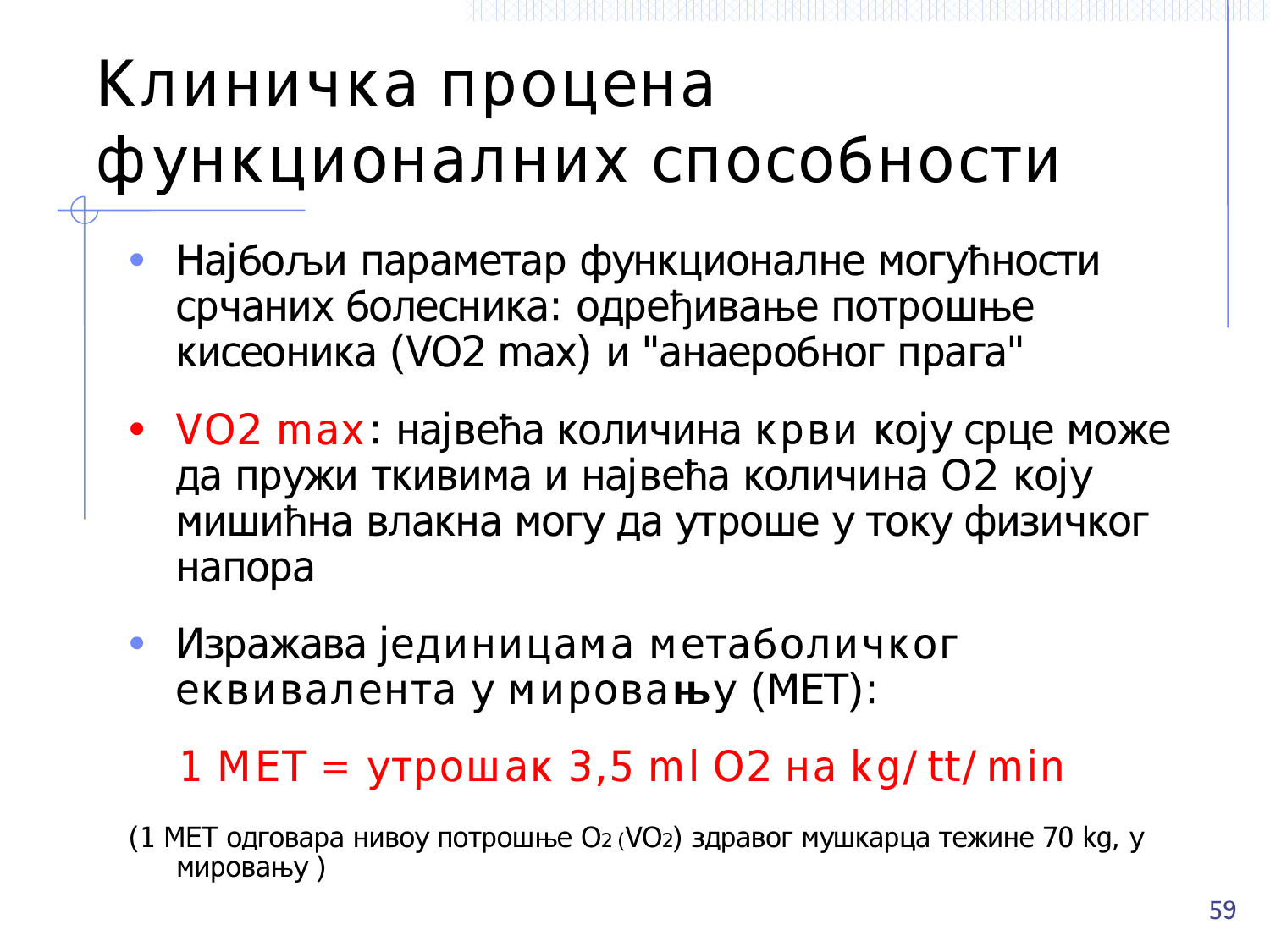

# Клиничка процена функционалних способности
Најбољи параметар функционалне могућности срчаних болесника: одређивање потрошње кисеоника (VО2 max) и "анаеробног прага"
VО2 max: највећа количина крви коју срце може да пружи ткивима и највећа количина О2 коју мишићна влакна могу да утроше у току физичког напора
Изражава јединицама метаболичког еквивалента у мировању (МЕТ):
    1 МЕТ = утрошaк 3,5 ml О2 на kg/tt/min
(1 МЕТ одговара нивоу потрошње О2 (VО2) здравог мушкарца тежине 70 kg, у мировању )

59